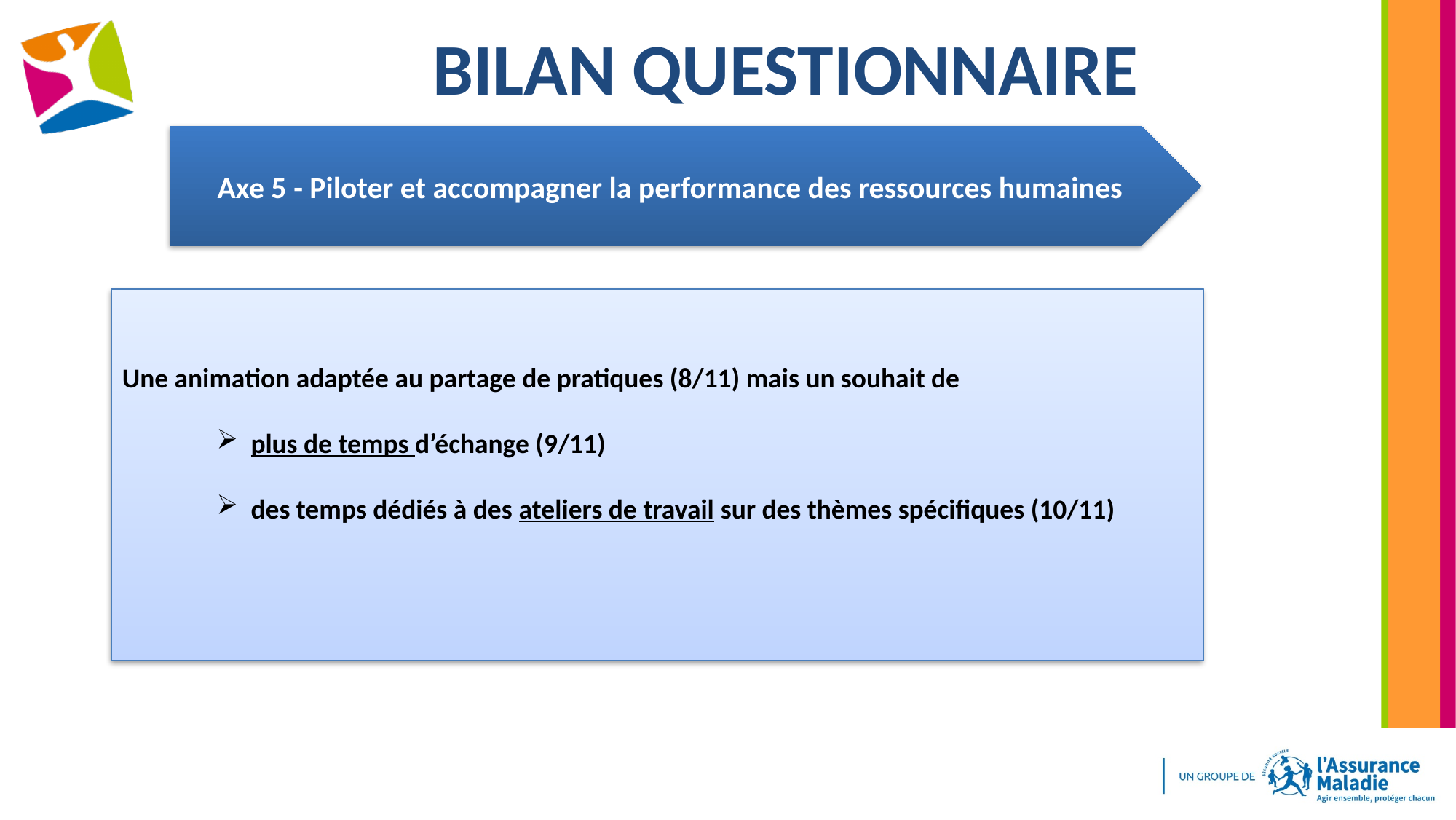

# Bilan questionnaire
Axe 5 - Piloter et accompagner la performance des ressources humaines

Une animation adaptée au partage de pratiques (8/11) mais un souhait de

plus de temps d’échange (9/11)

des temps dédiés à des ateliers de travail sur des thèmes spécifiques (10/11)